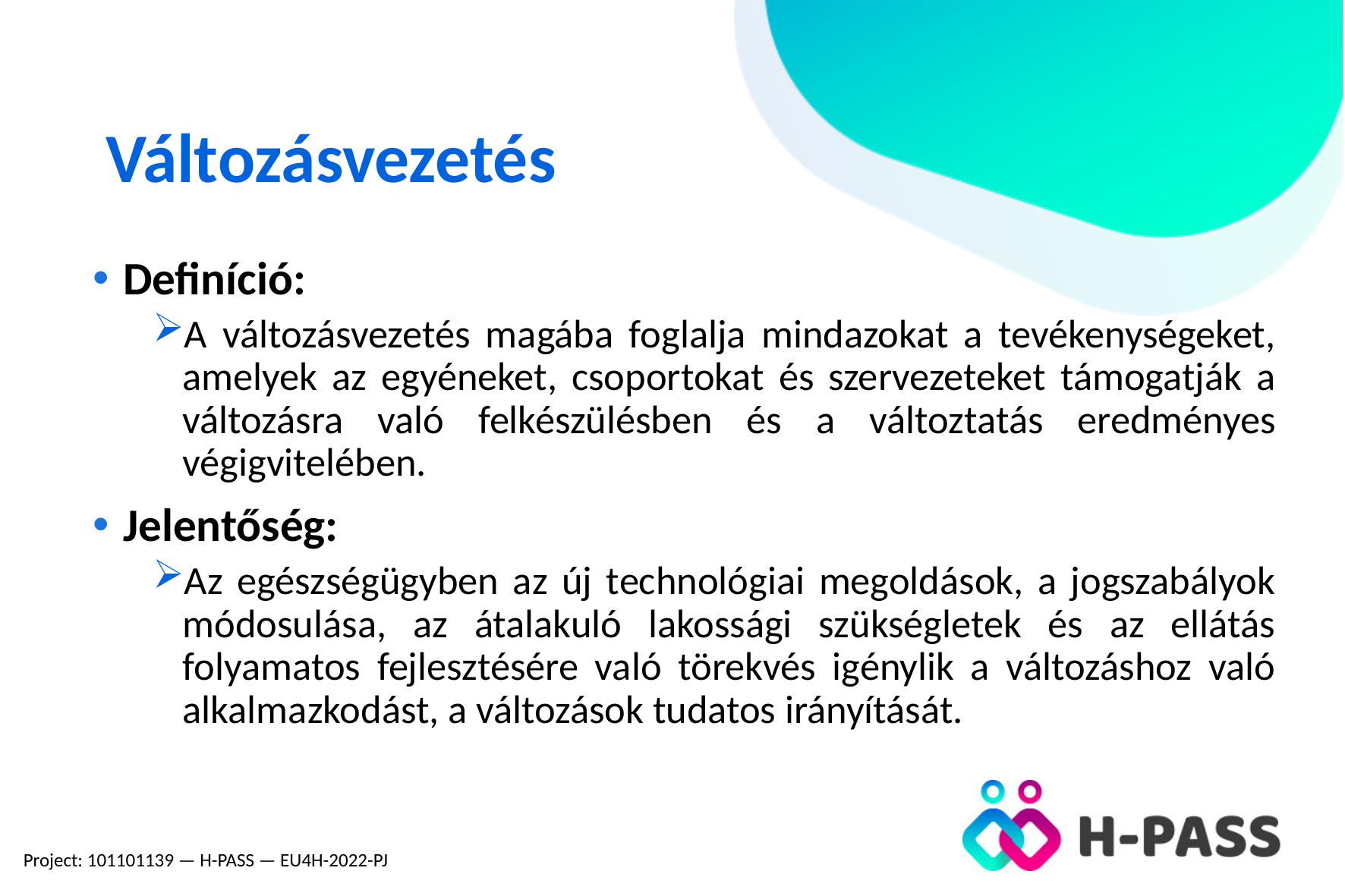

Változásvezetés
Definíció:
A változásvezetés magába foglalja mindazokat a tevékenységeket, amelyek az egyéneket, csoportokat és szervezeteket támogatják a változásra való felkészülésben és a változtatás eredményes végigvitelében.
Jelentőség:
Az egészségügyben az új technológiai megoldások, a jogszabályok módosulása, az átalakuló lakossági szükségletek és az ellátás folyamatos fejlesztésére való törekvés igénylik a változáshoz való alkalmazkodást, a változások tudatos irányítását.

Project: 101101139 — H-PASS — EU4H-2022-PJ